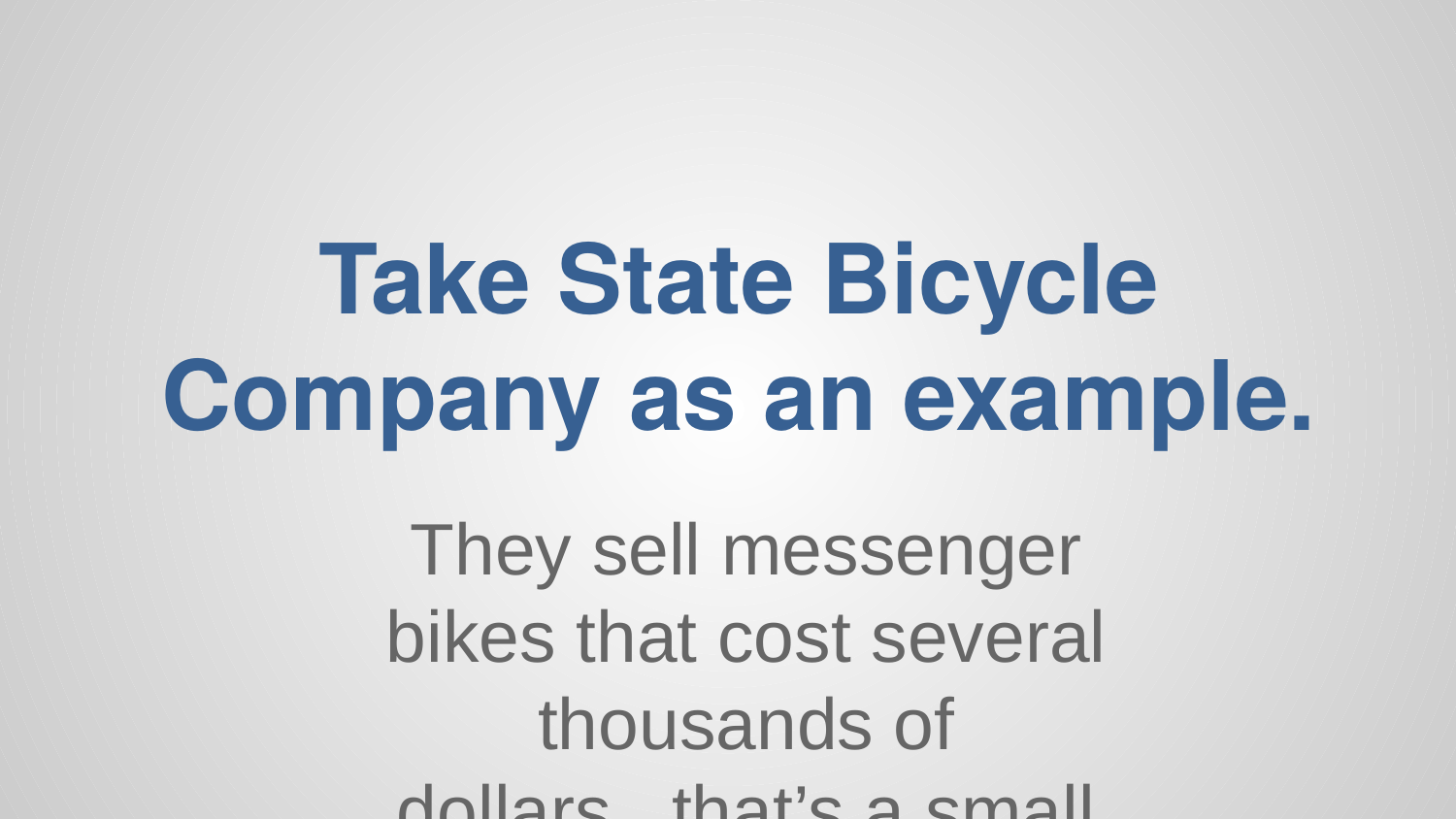

Take State Bicycle Company as an example.
They sell messenger bikes that cost several thousands of dollars...that’s a small niche!